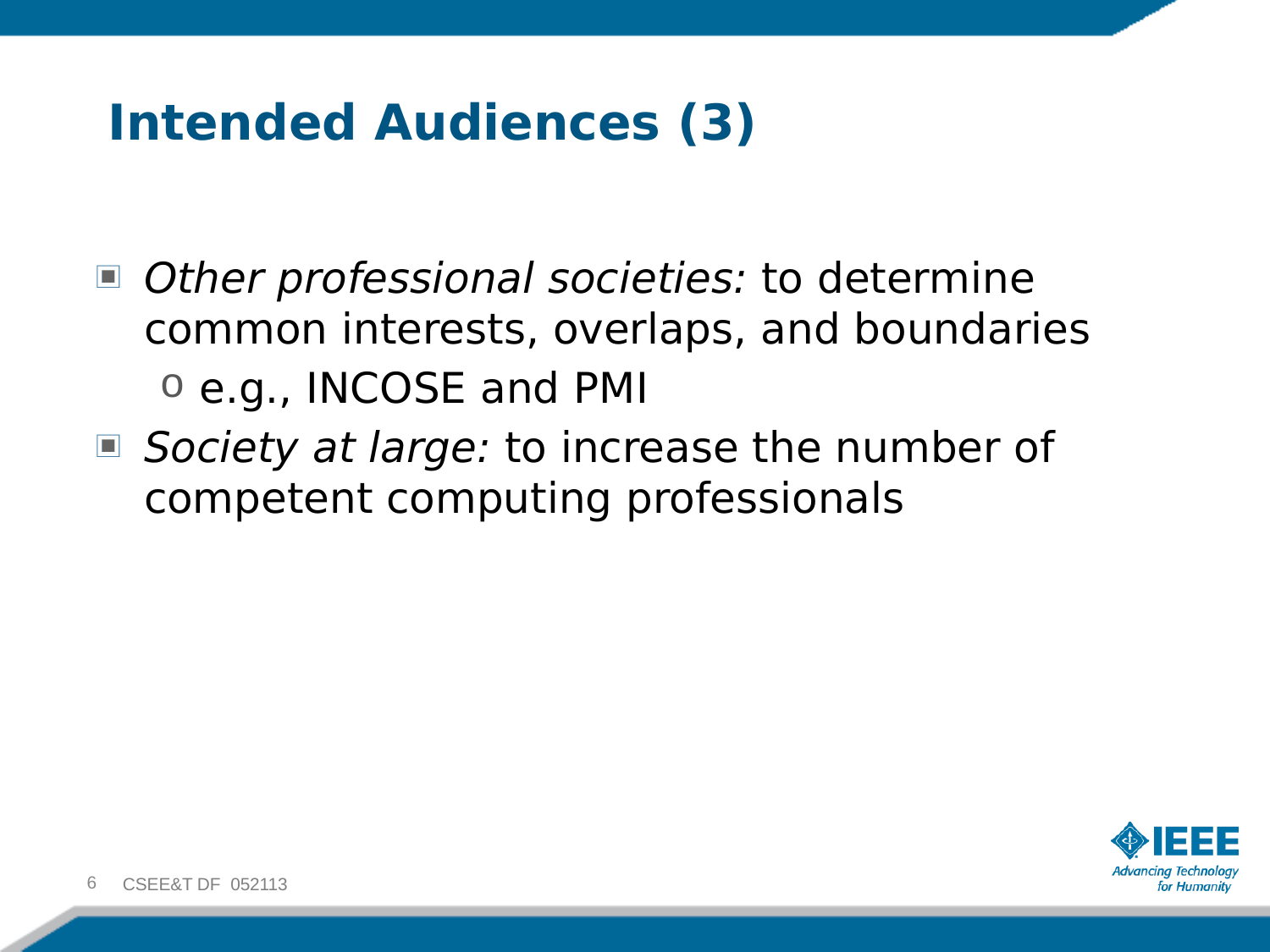

# Intended Audiences (3)
Other professional societies: to determine common interests, overlaps, and boundaries
e.g., INCOSE and PMI
Society at large: to increase the number of competent computing professionals
6